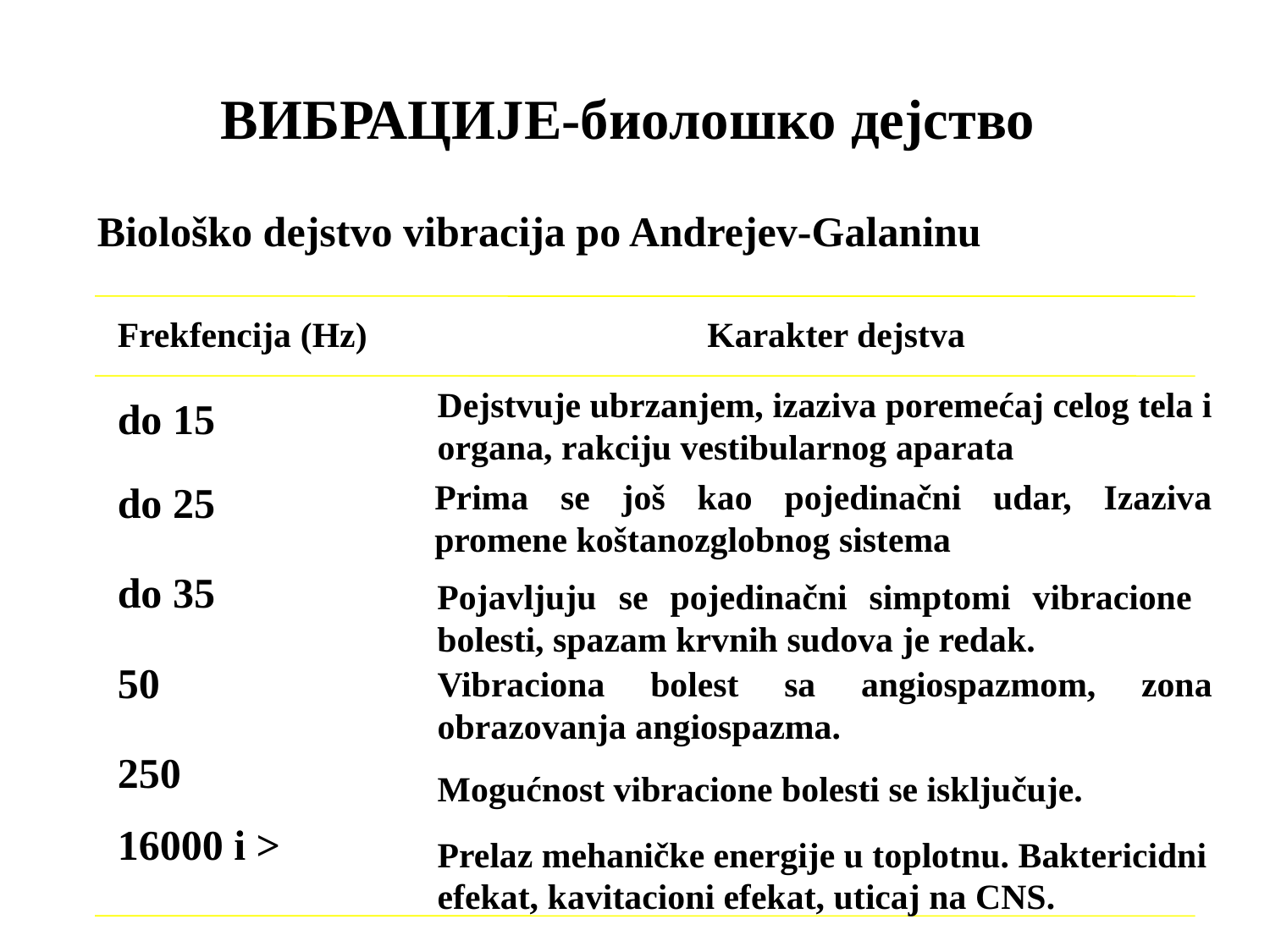

ВИБРАЦИЈЕ-биолошко дејство
Biološko dejstvo vibracija po Andrejev-Galaninu

Frekfencija (Hz)
Karakter dejstva

Dejstvuje ubrzanjem, izaziva poremećaj celog tela i organa, rakciju vestibularnog aparata
do 15

do 25

do 35

50

250
16000 i >
Prima se još kao pojedinačni udar, Izaziva promene koštanozglobnog sistema
Pojavljuju se pojedinačni simptomi vibracione bolesti, spazam krvnih sudova je redak.
Vibraciona bolest sa angiospazmom, zona obrazovanja angiospazma.
Mogućnost vibracione bolesti se isključuje.
Prelaz mehaničke energije u toplotnu. Baktericidni efekat, kavitacioni efekat, uticaj na CNS.